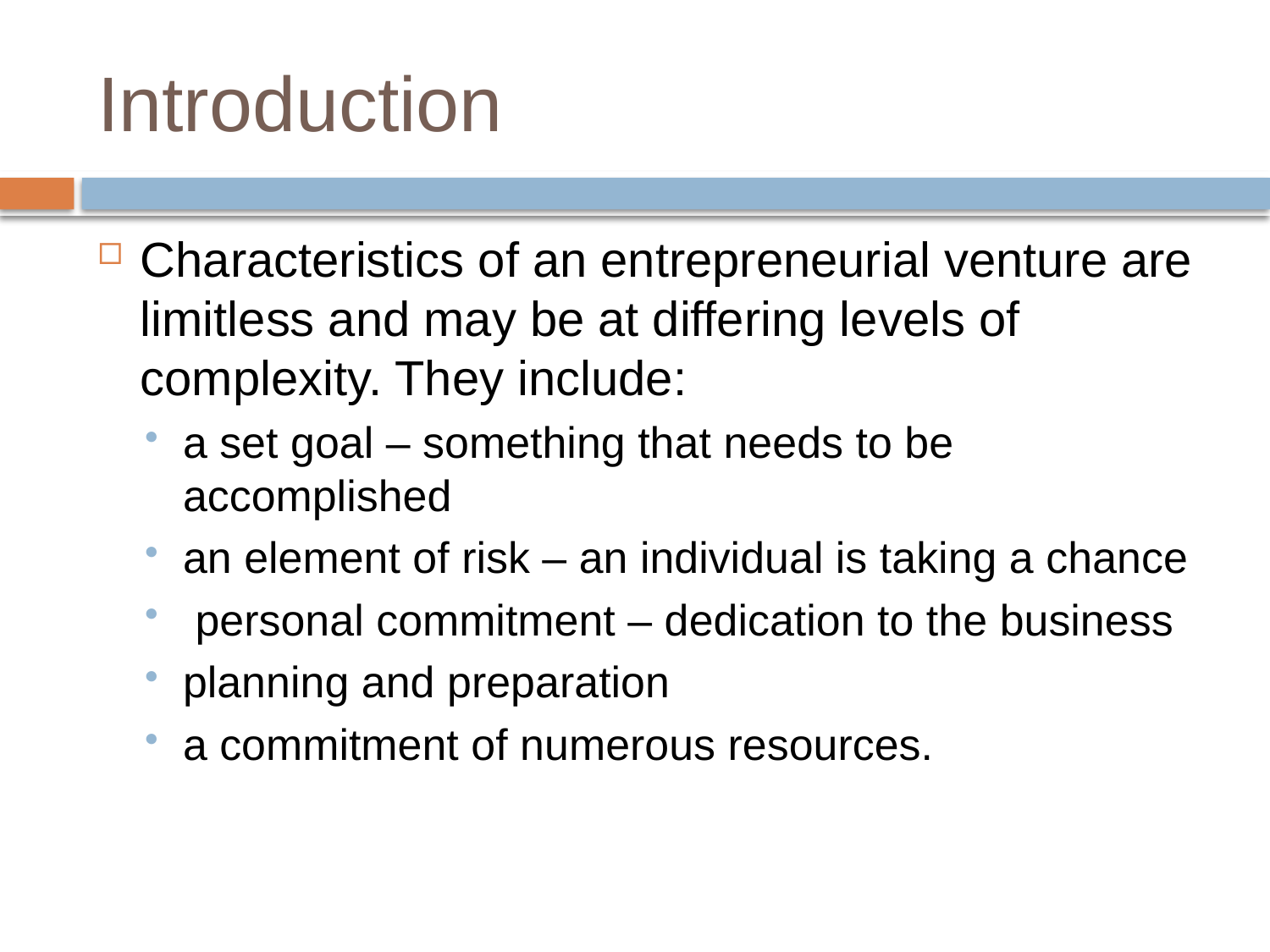

# Introduction
Characteristics of an entrepreneurial venture are limitless and may be at differing levels of complexity. They include:
a set goal – something that needs to be accomplished
an element of risk – an individual is taking a chance
 personal commitment – dedication to the business
planning and preparation
a commitment of numerous resources.